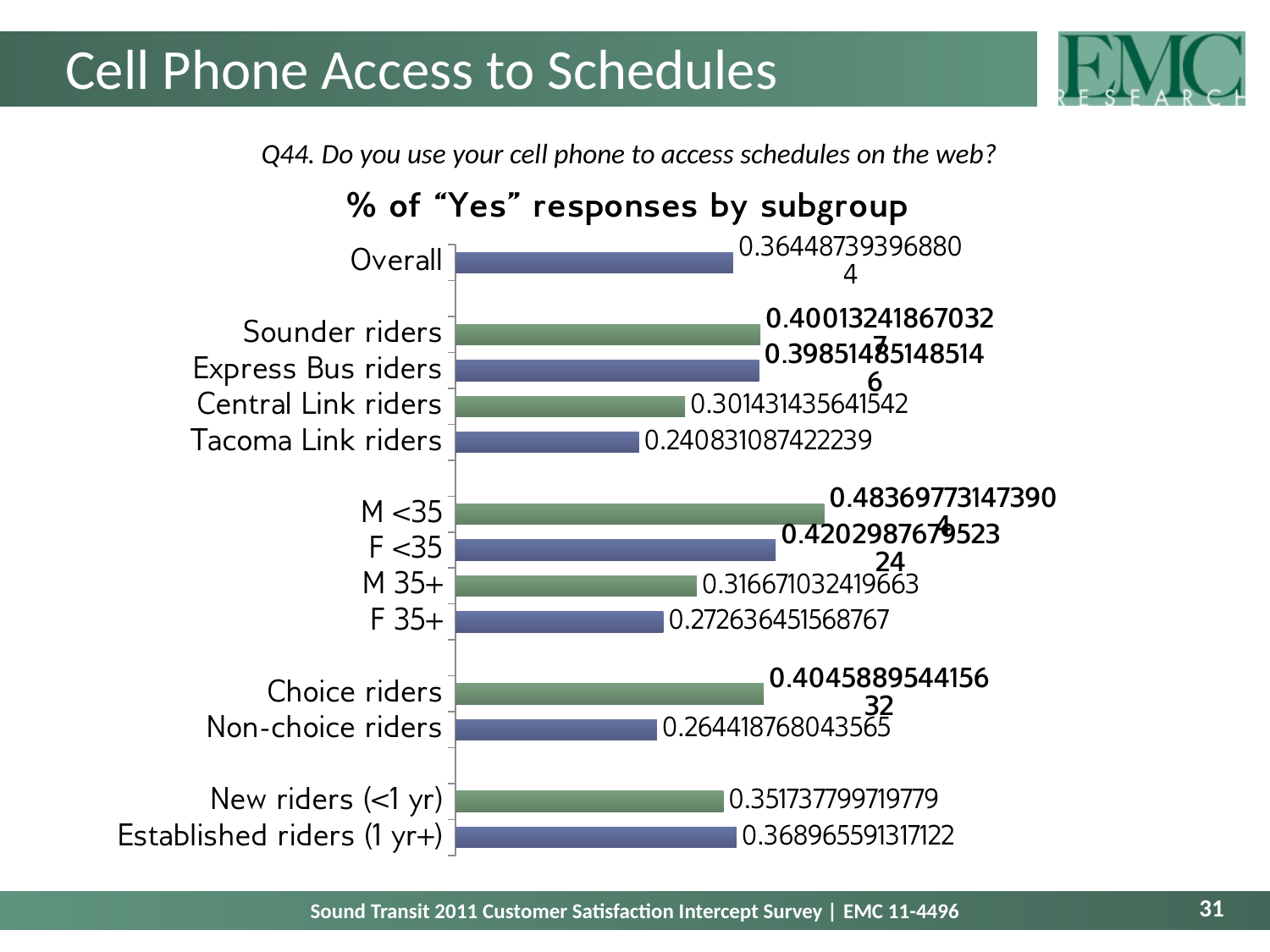

# Cell Phone Access to Schedules
Q44. Do you use your cell phone to access schedules on the web?

### Chart: % of “Yes” responses by subgroup

| Category | Column2 |
|---|---|
| Overall | 0.3644873939688042 |
|  | None |
| Sounder riders | 0.4001324186703266 |
| Express Bus riders | 0.39851485148514576 |
| Central Link riders | 0.30143143564154173 |
| Tacoma Link riders | 0.24083108742223877 |
|  | None |
| M <35 | 0.4836977314739037 |
| F <35 | 0.4202987679523241 |
| M 35+ | 0.31667103241966293 |
| F 35+ | 0.27263645156876704 |
|  | None |
| Choice riders | 0.4045889544156324 |
| Non-choice riders | 0.26441876804356484 |
|  | None |
| New riders (<1 yr) | 0.3517377997197788 |
| Established riders (1 yr+) | 0.36896559131712214 |